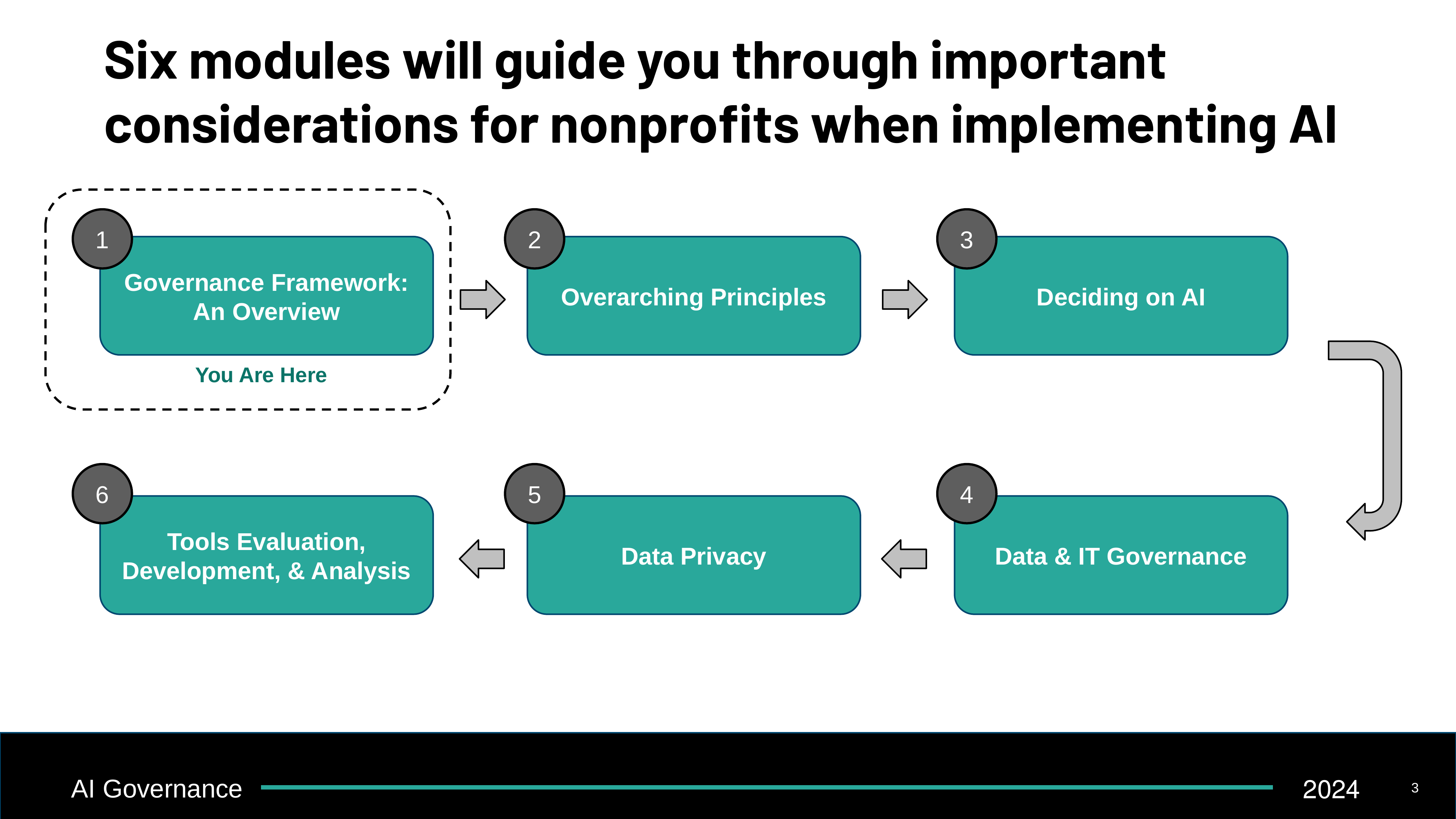

# Six modules will guide you through important considerations for nonprofits when implementing AI

1
2
3
Governance Framework: An Overview
Overarching Principles
Deciding on AI

You Are Here

6
5
4
Tools Evaluation, Development, & Analysis
Data Privacy
Data & IT Governance

3